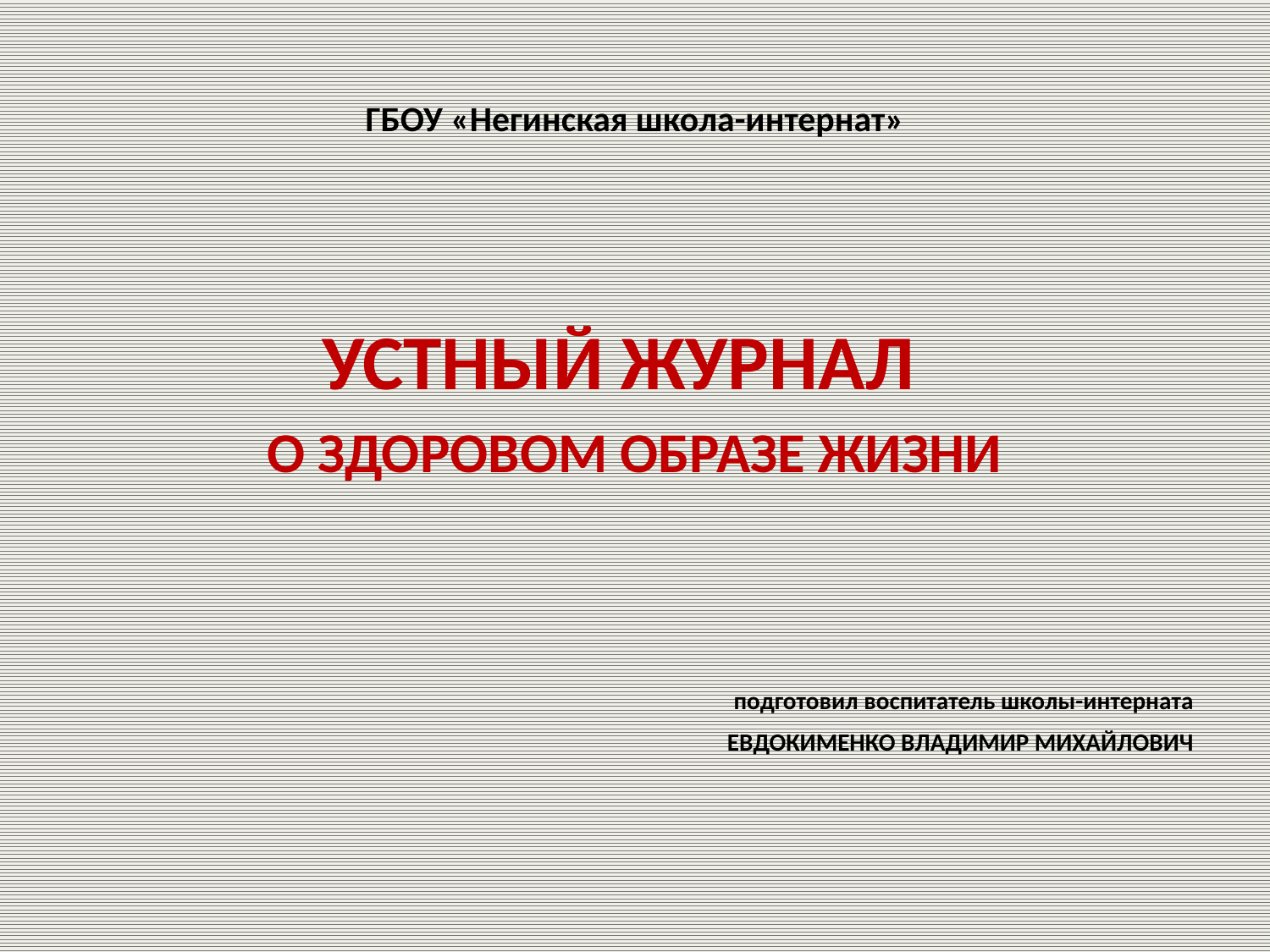

# ГБОУ «Негинская школа-интернат»

              УСТНЫЙ ЖУРНАЛ
               О ЗДОРОВОМ ОБРАЗЕ ЖИЗНИ

    подготовил воспитатель школы-интерната
                      ЕВДОКИМЕНКО ВЛАДИМИР МИХАЙЛОВИЧ